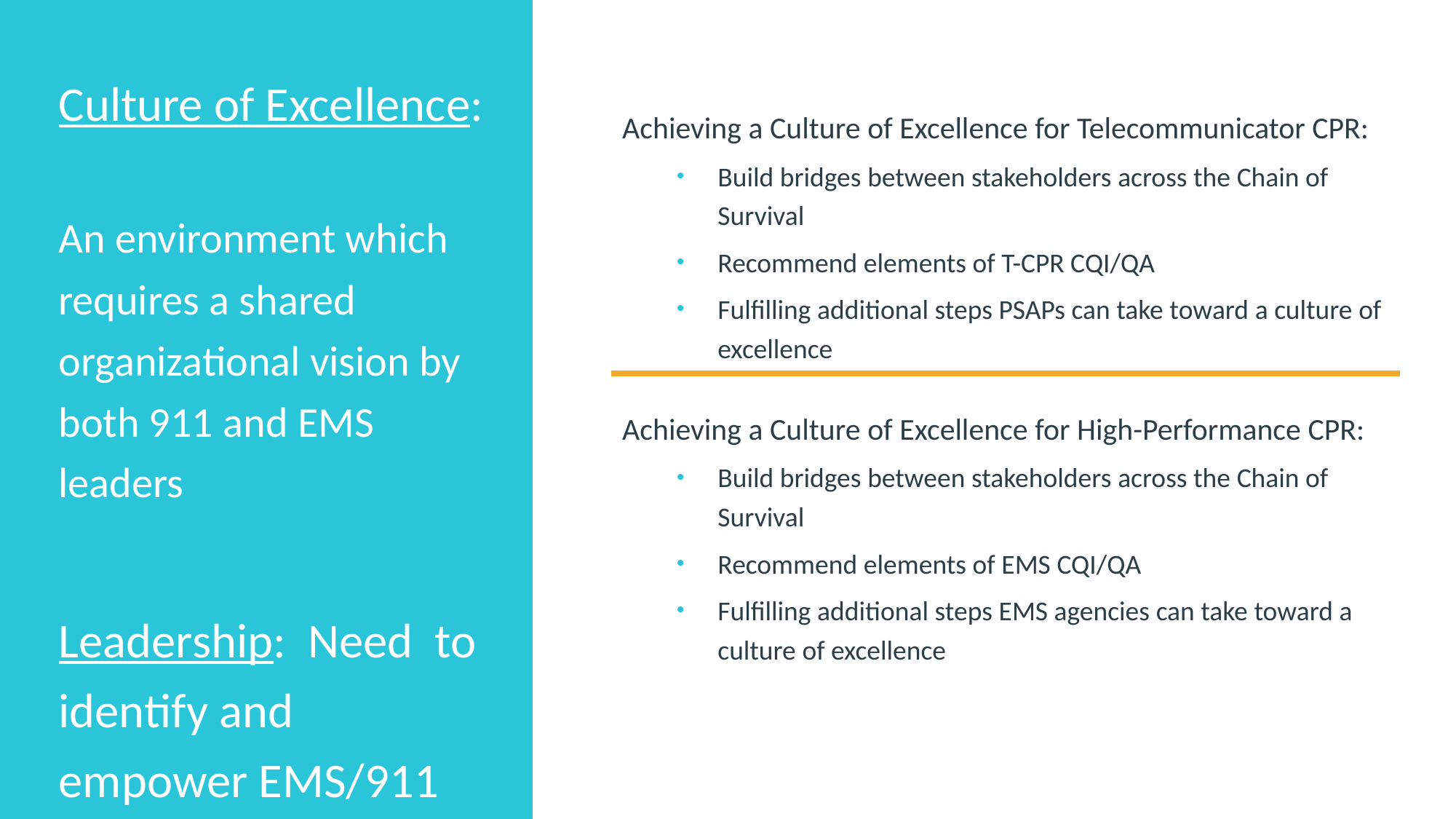

Culture of Excellence:
An environment which requires a shared organizational vision by both 911 and EMS leaders

Leadership:  Need  to identify and empower EMS/911 leaders
Achieving a Culture of Excellence for Telecommunicator CPR:
Build bridges between stakeholders across the Chain of Survival
Recommend elements of T-CPR CQI/QA
Fulfilling additional steps PSAPs can take toward a culture of excellence
Achieving a Culture of Excellence for High-Performance CPR:
Build bridges between stakeholders across the Chain of Survival
Recommend elements of EMS CQI/QA
Fulfilling additional steps EMS agencies can take toward a culture of excellence